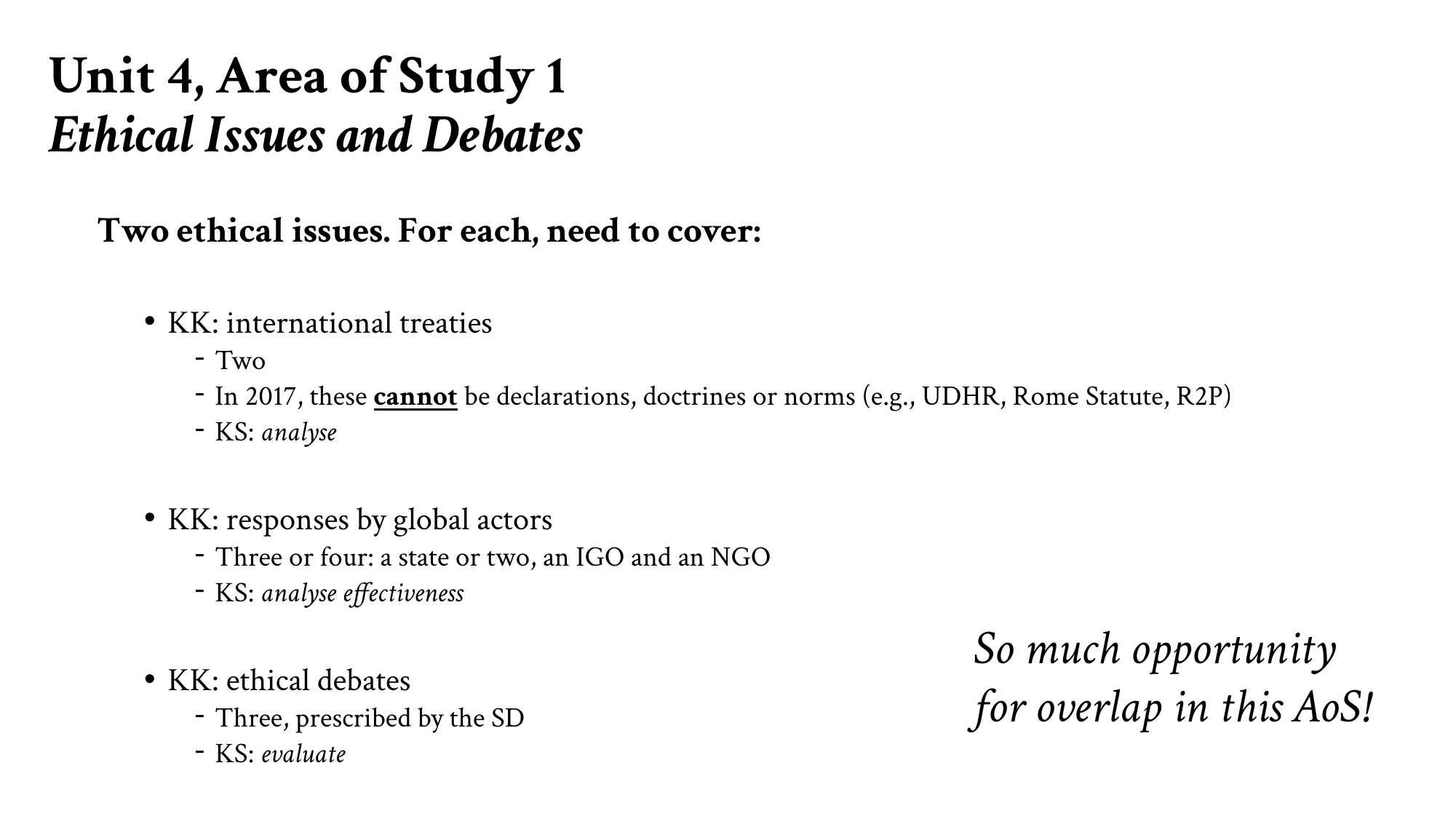

# Unit 4, Area of Study 1 Ethical Issues and Debates
Two ethical issues. For each, need to cover:

KK: international treaties
Two
In 2017, these cannot be declarations, doctrines or norms (e.g., UDHR, Rome Statute, R2P)
KS: analyse

KK: responses by global actors
Three or four: a state or two, an IGO and an NGO
KS: analyse effectiveness

KK: ethical debates
Three, prescribed by the SD
KS: evaluate
So much opportunity for overlap in this AoS!